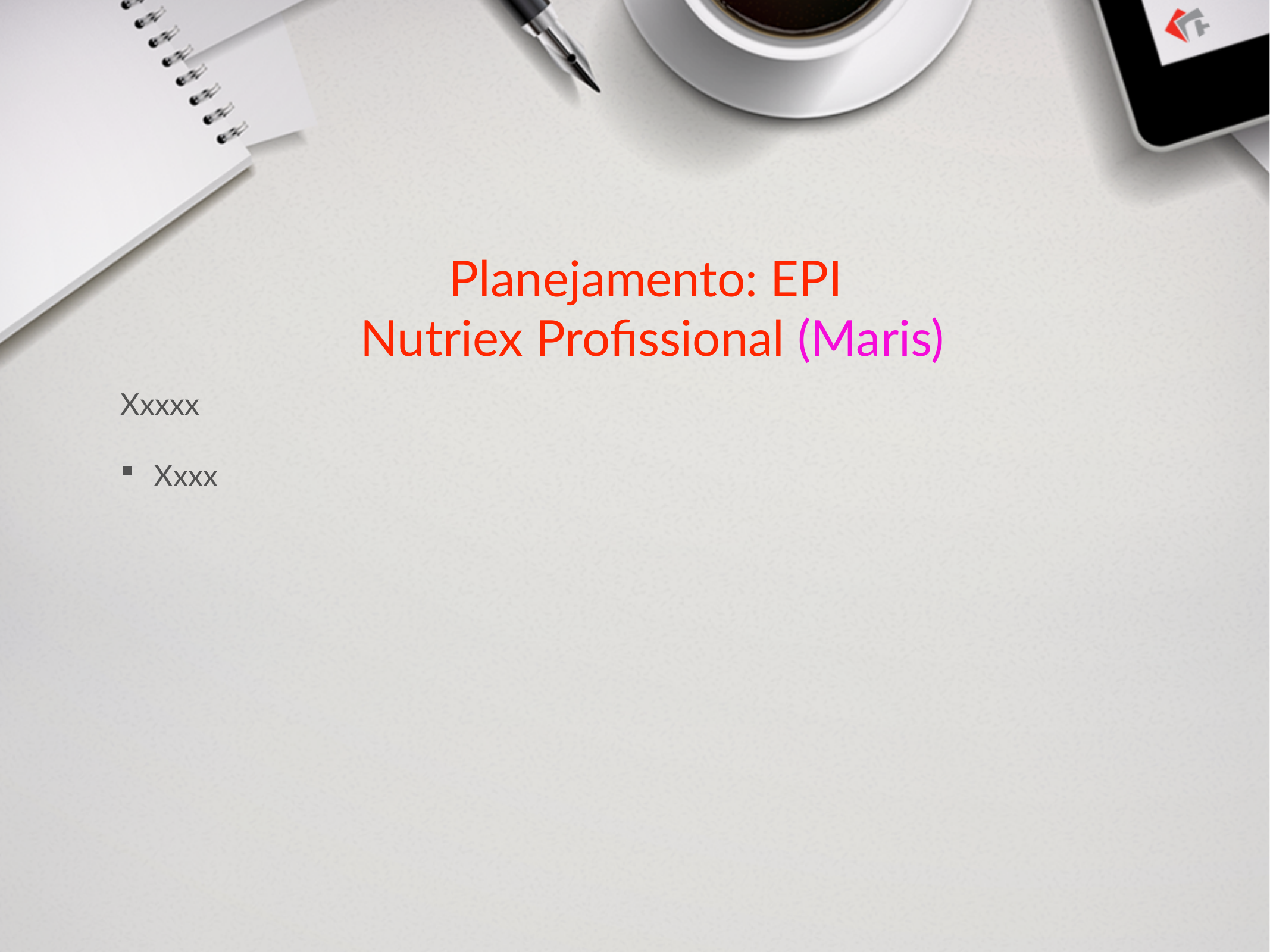

Planejamento: EPI
Nutriex Profissional (Maris)
Xxxxx

Xxxx